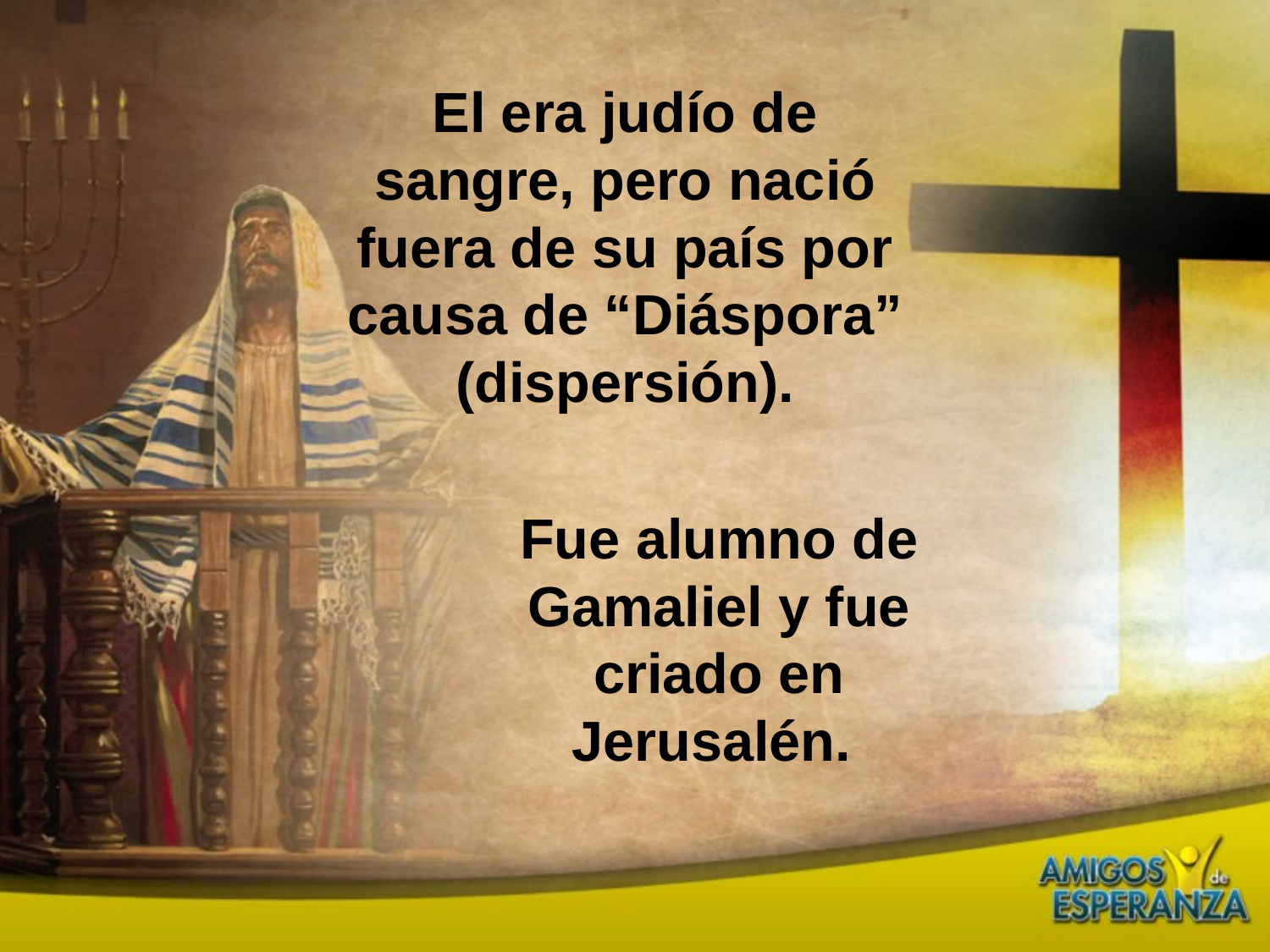

El era judío de sangre, pero nació fuera de su país por causa de “Diáspora” (dispersión).
Fue alumno de Gamaliel y fue criado en Jerusalén.